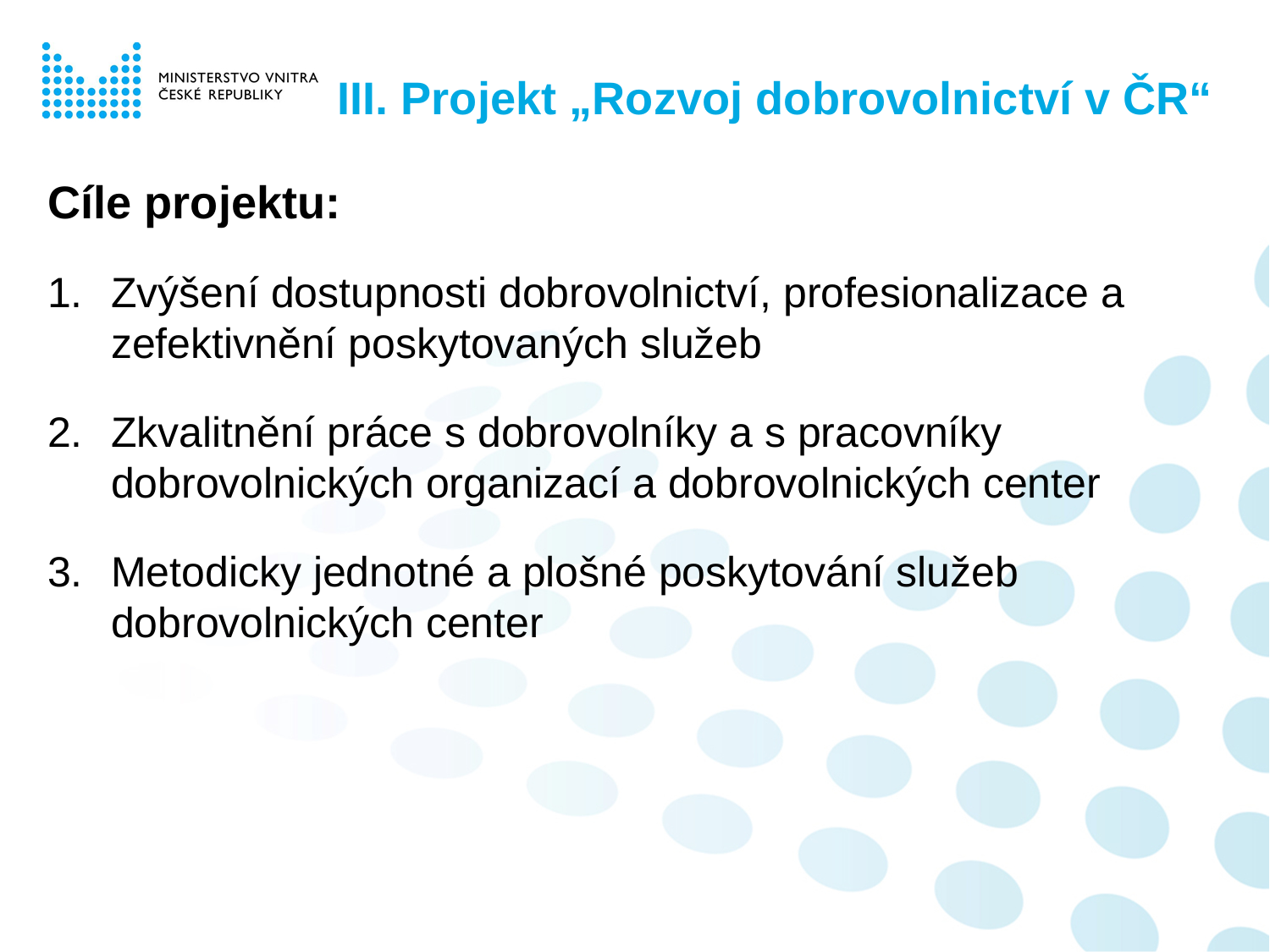

# III. Projekt „Rozvoj dobrovolnictví v ČR“
Cíle projektu:

Zvýšení dostupnosti dobrovolnictví, profesionalizace a zefektivnění poskytovaných služeb

Zkvalitnění práce s dobrovolníky a s pracovníky dobrovolnických organizací a dobrovolnických center

Metodicky jednotné a plošné poskytování služeb dobrovolnických center